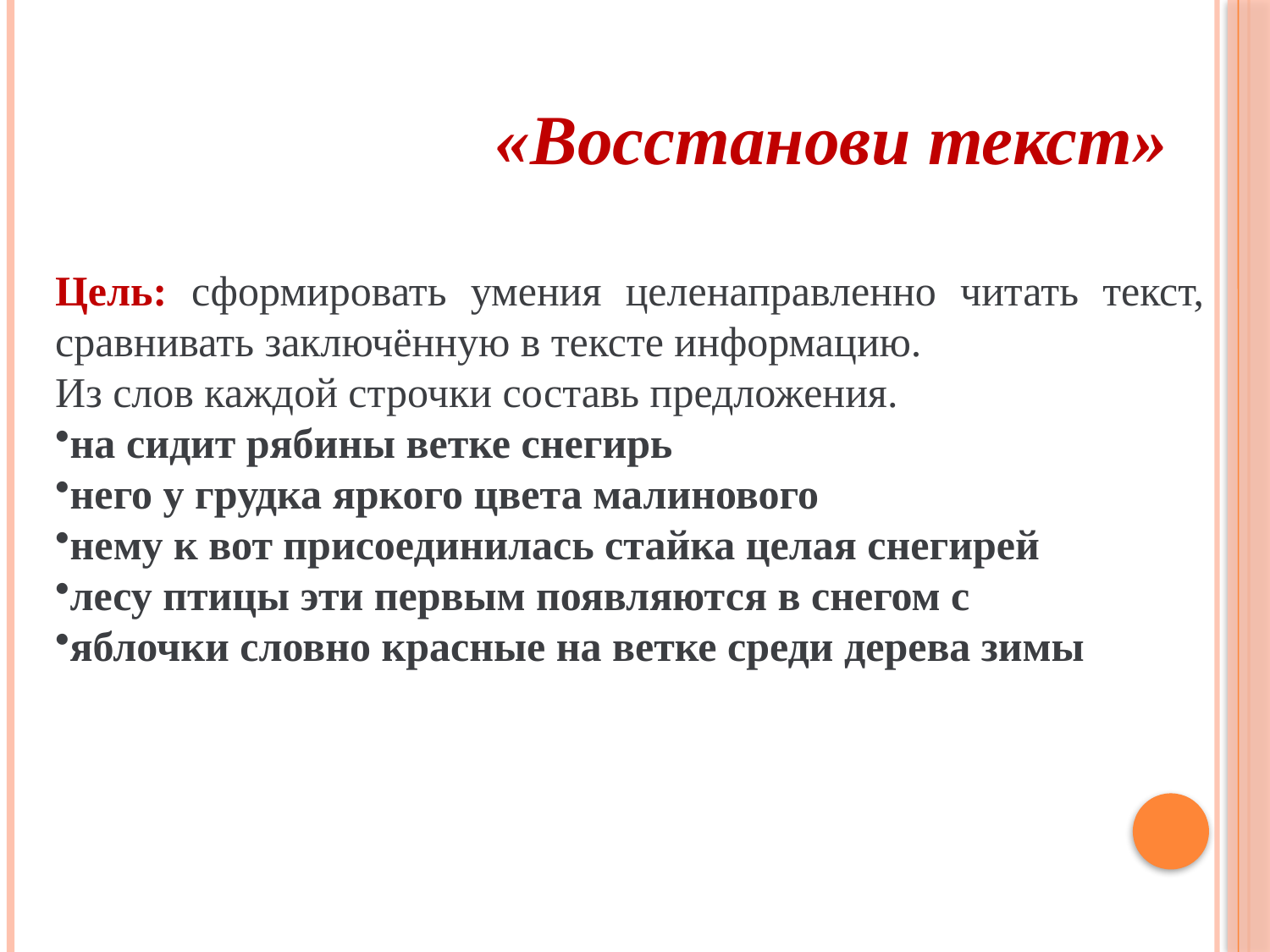

«Восстанови текст»

Цель: сформировать умения целенаправленно читать текст, сравнивать заключённую в тексте информацию.
Из слов каждой строчки составь предложения.
на сидит рябины ветке снегирь
него у грудка яркого цвета малинового
нему к вот присоединилась стайка целая снегирей
лесу птицы эти первым появляются в снегом с
яблочки словно красные на ветке среди дерева зимы